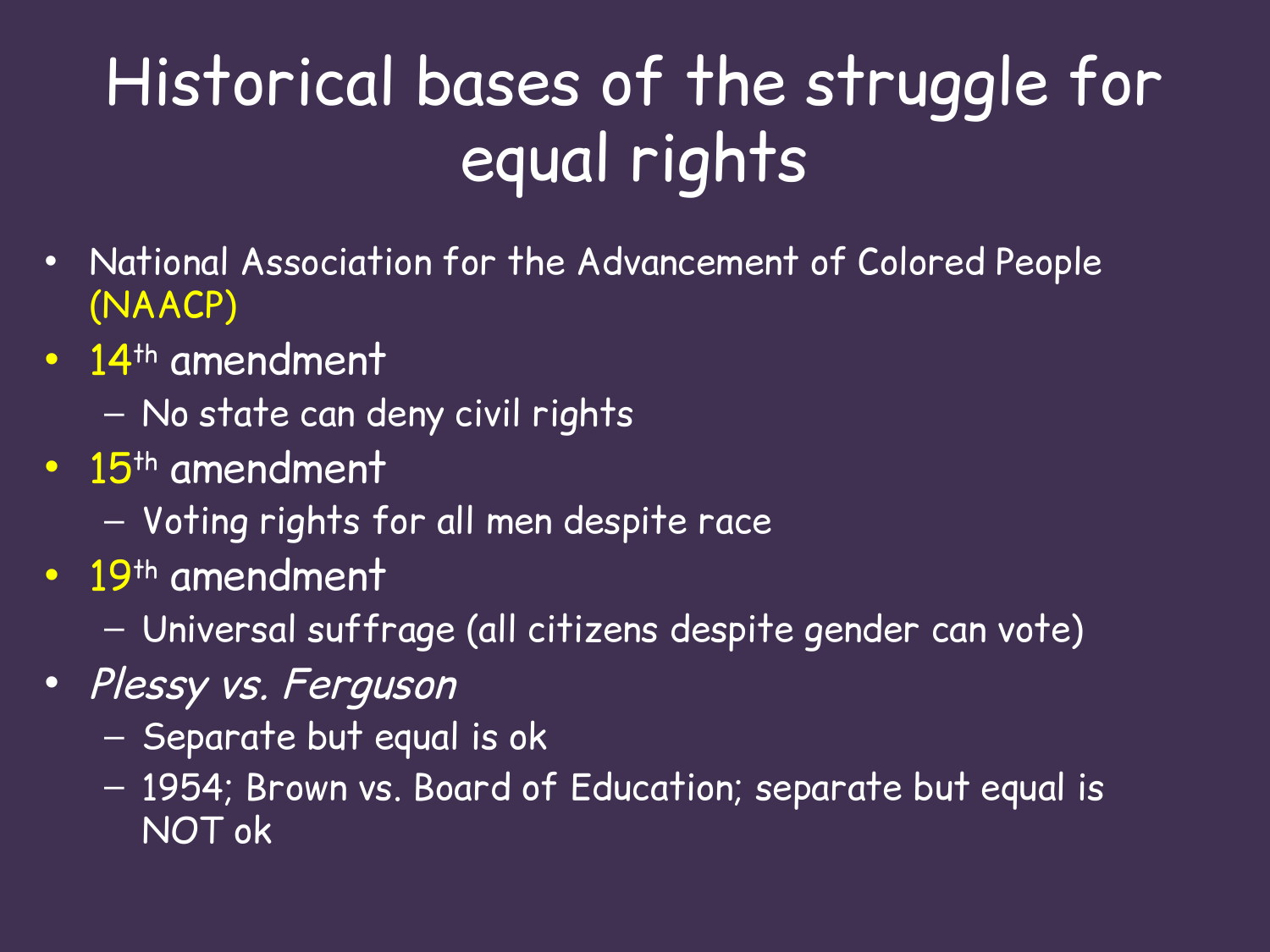

# Historical bases of the struggle for equal rights
National Association for the Advancement of Colored People (NAACP)
14th amendment
No state can deny civil rights
15th amendment
Voting rights for all men despite race
19th amendment
Universal suffrage (all citizens despite gender can vote)
Plessy vs. Ferguson
Separate but equal is ok
1954; Brown vs. Board of Education; separate but equal is NOT ok